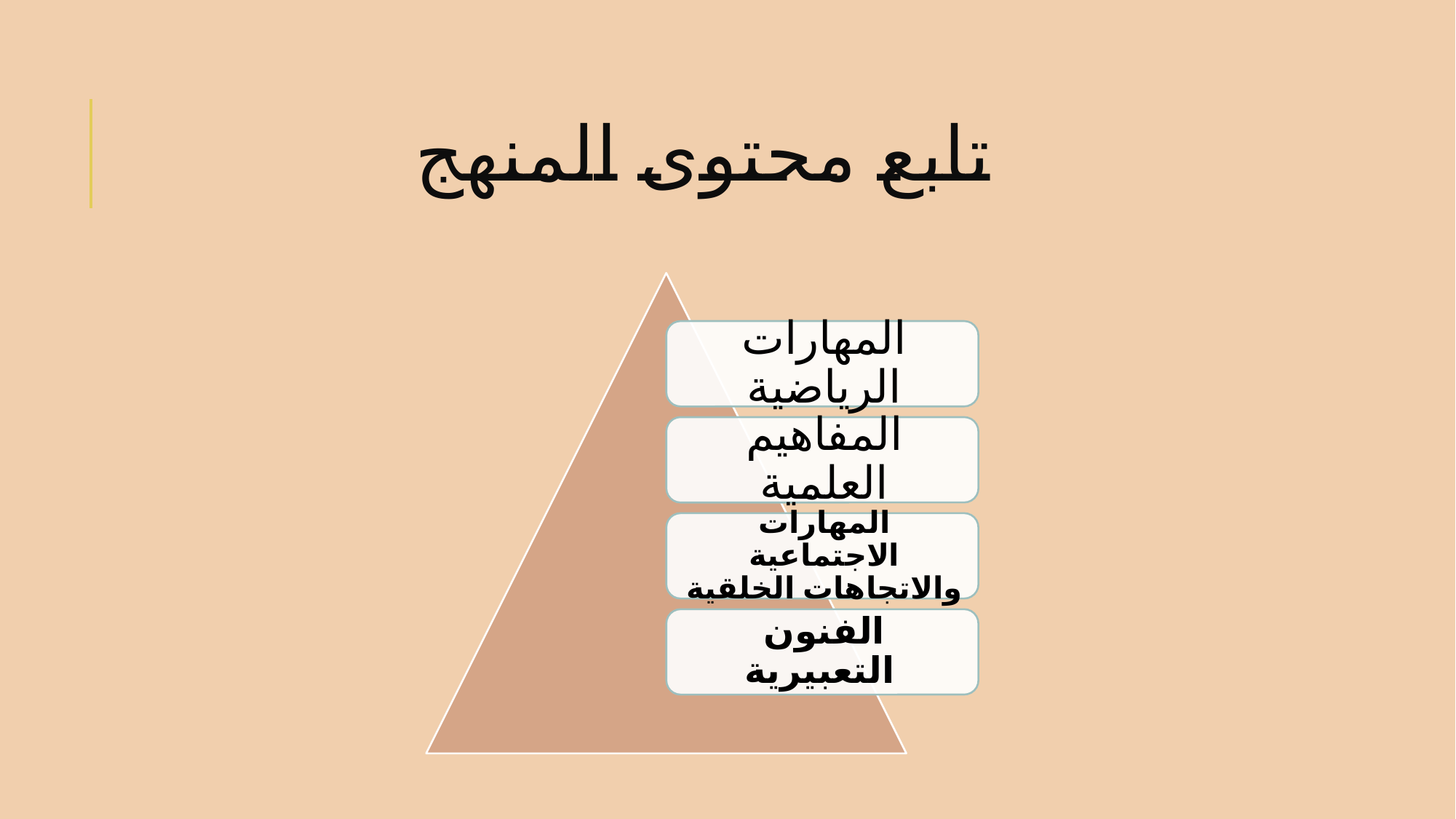

# تابع محتوى المنهج
المهارات الرياضية
المفاهيم العلمية
المهارات الاجتماعية والاتجاهات الخلقية
الفنون التعبيرية